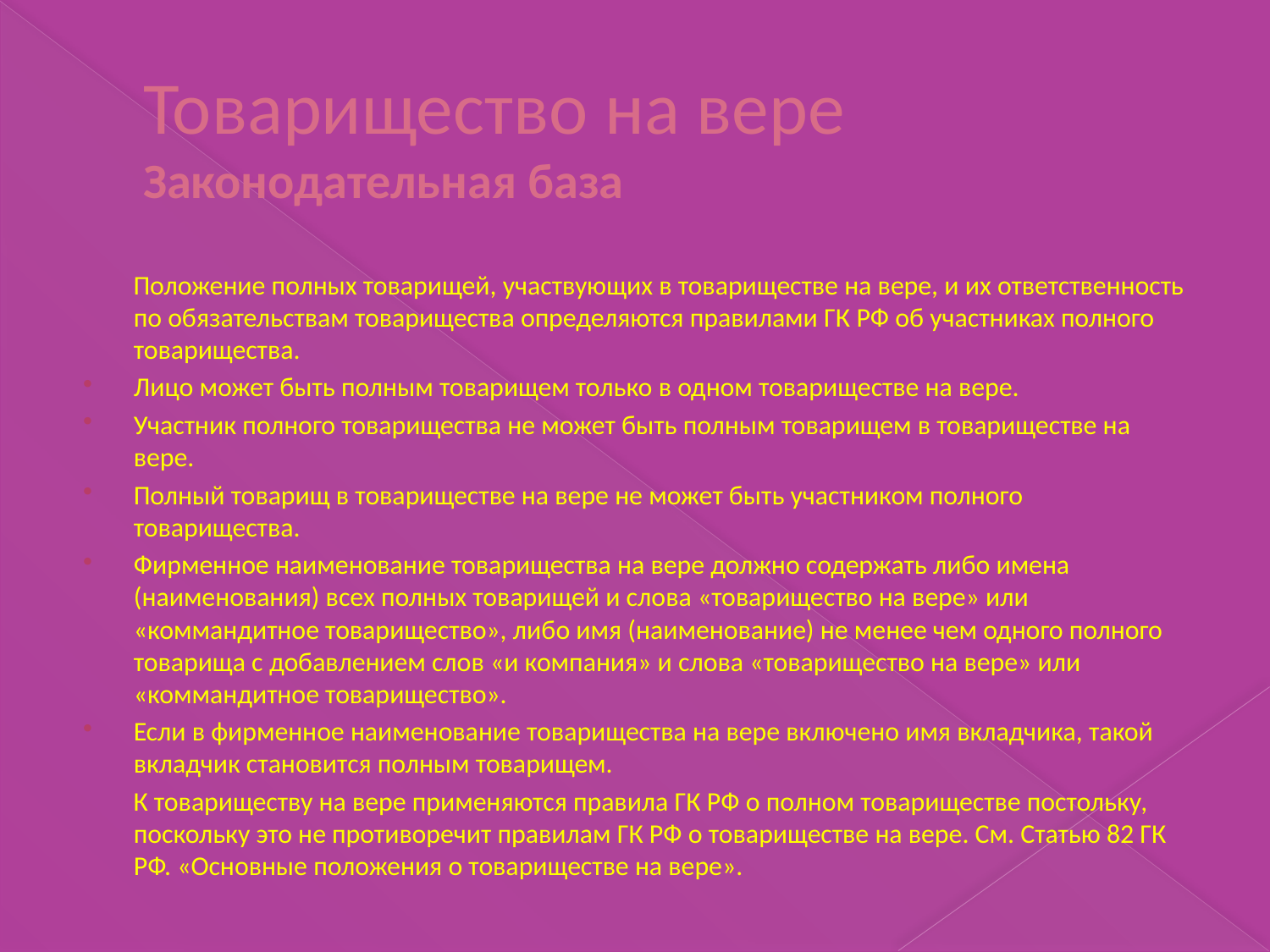

# Товарищество на вере Законодательная база
        Положение полных товарищей, участвующих в товариществе на вере, и их ответственность по обязательствам товарищества определяются правилами ГК РФ об участниках полного товарищества.
Лицо может быть полным товарищем только в одном товариществе на вере.
Участник полного товарищества не может быть полным товарищем в товариществе на вере.
Полный товарищ в товариществе на вере не может быть участником полного товарищества.
Фирменное наименование товарищества на вере должно содержать либо имена (наименования) всех полных товарищей и слова «товарищество на вере» или «коммандитное товарищество», либо имя (наименование) не менее чем одного полного товарища с добавлением слов «и компания» и слова «товарищество на вере» или «коммандитное товарищество».
Если в фирменное наименование товарищества на вере включено имя вкладчика, такой вкладчик становится полным товарищем.
        К товариществу на вере применяются правила ГК РФ о полном товариществе постольку, поскольку это не противоречит правилам ГК РФ о товариществе на вере. См. Статью 82 ГК РФ. «Основные положения о товариществе на вере».